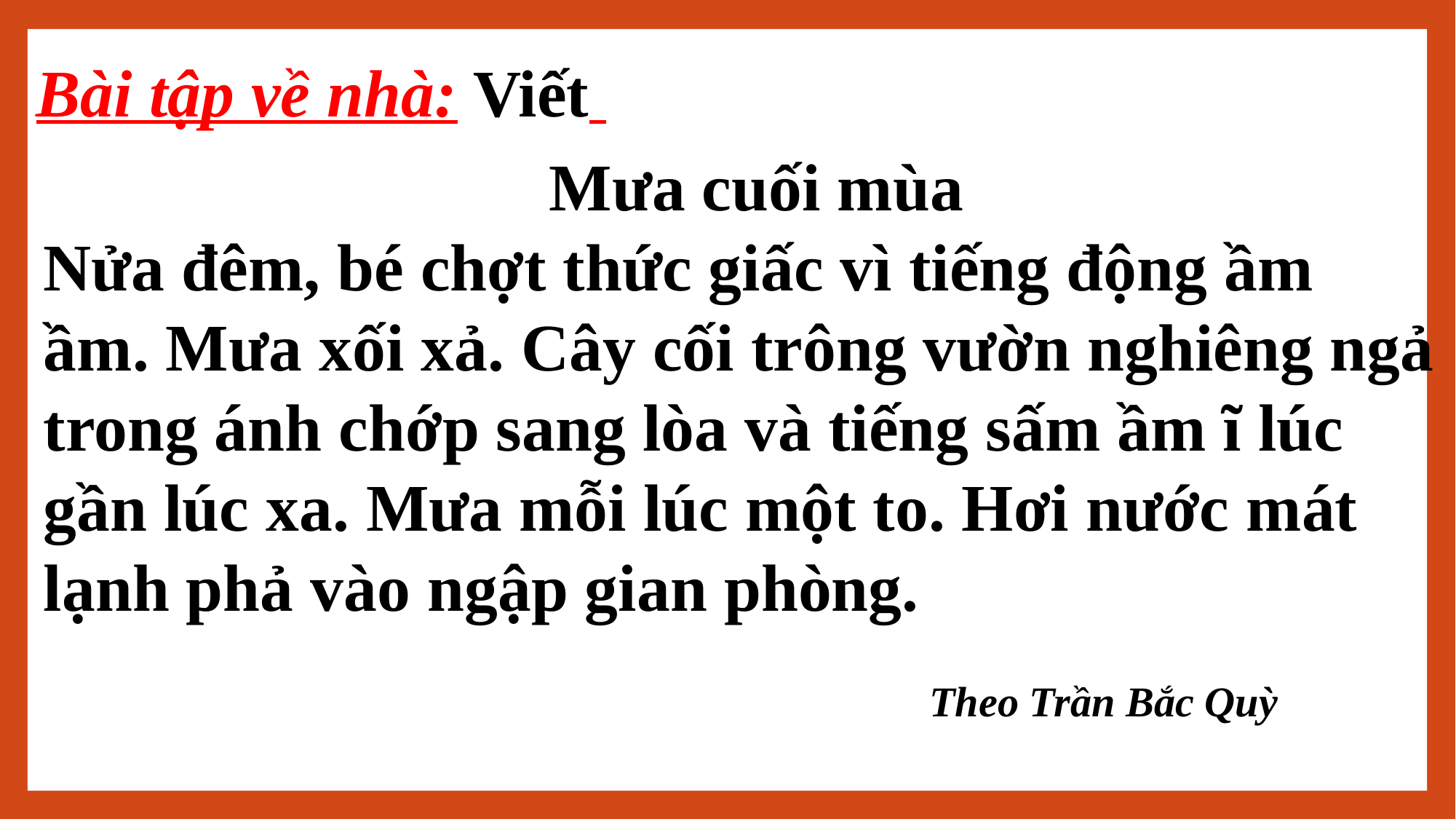

Bài tập về nhà: Viết

Mưa cuối mùa
Nửa đêm, bé chợt thức giấc vì tiếng động ầm
ầm. Mưa xối xả. Cây cối trông vườn nghiêng ngả trong ánh chớp sang lòa và tiếng sấm ầm ĩ lúc
gần lúc xa. Mưa mỗi lúc một to. Hơi nước mát lạnh phả vào ngập gian phòng.
Theo Trần Bắc Quỳ